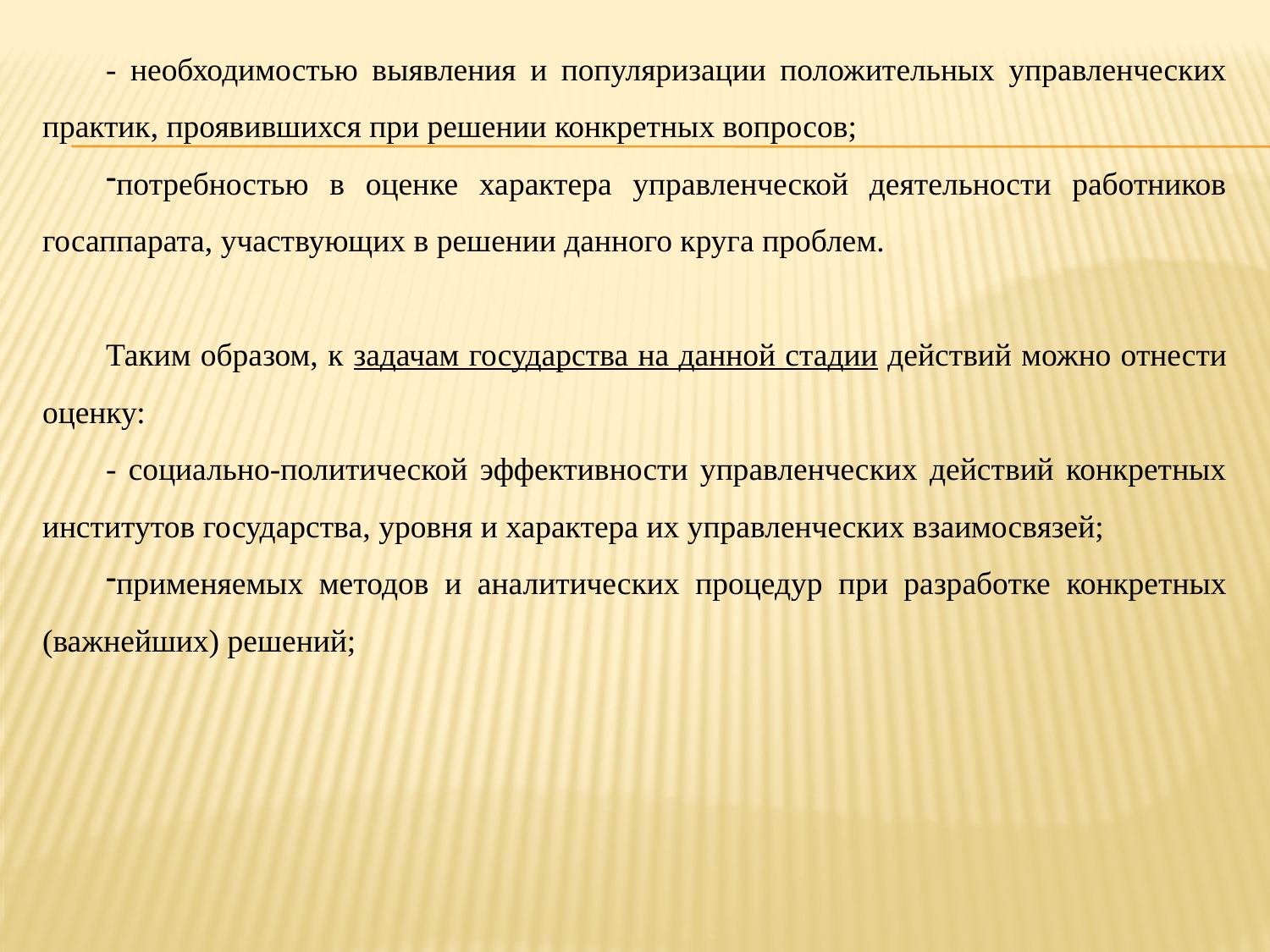

- необходимостью выявления и популяризации положительных управленческих практик, проявившихся при решении конкретных вопросов;
потребностью в оценке характера управленческой деятельности работников госаппарата, участвующих в решении данного круга проблем.

Таким образом, к задачам государства на данной стадии действий можно отнести оценку:
- социально-политической эффективности управленческих действий конкретных институтов государства, уровня и характера их управленческих взаимосвязей;
применяемых методов и аналитических процедур при разработке конкретных (важнейших) решений;